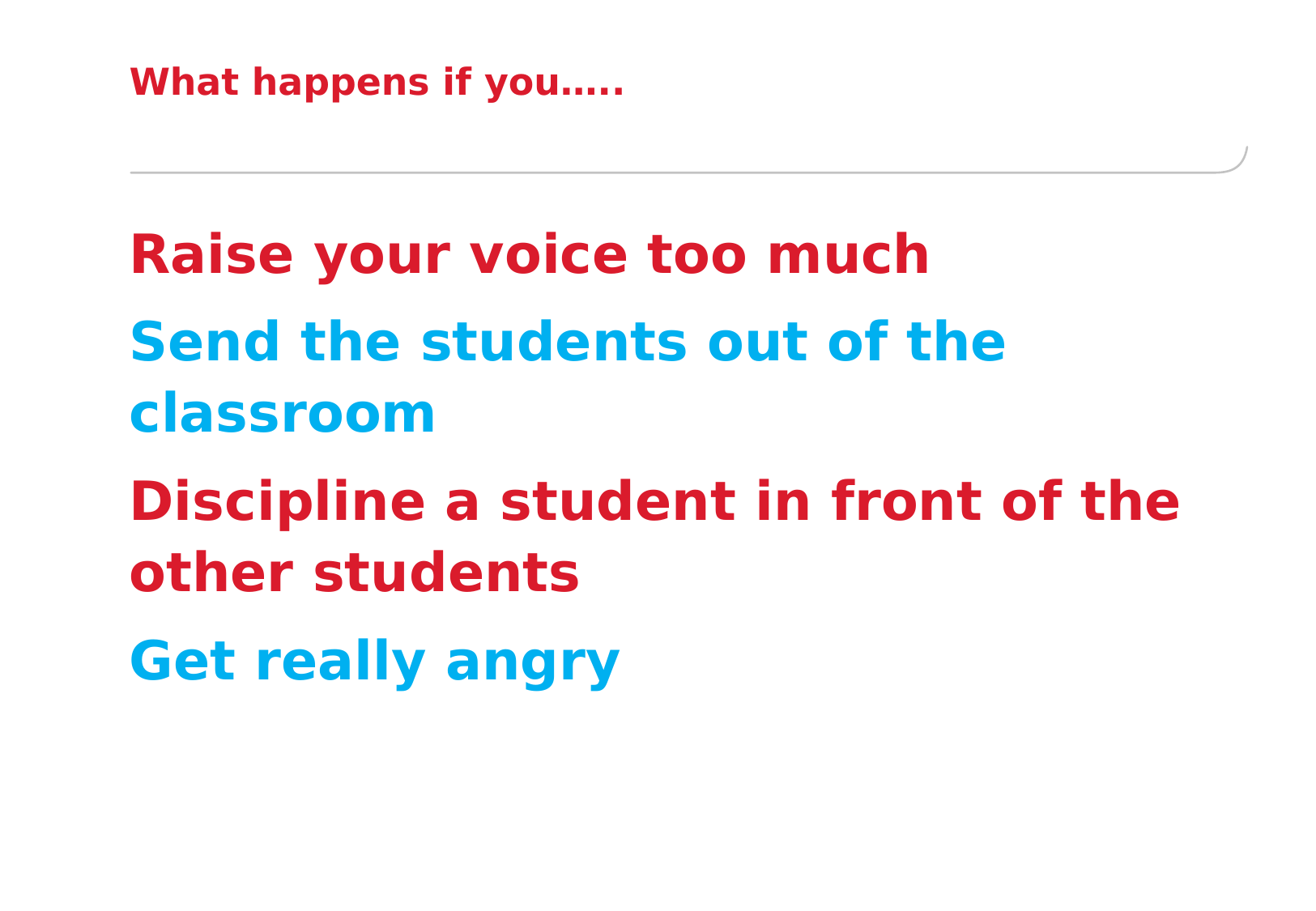

# What happens if you…..
Raise your voice too much
Send the students out of the classroom
Discipline a student in front of the other students
Get really angry